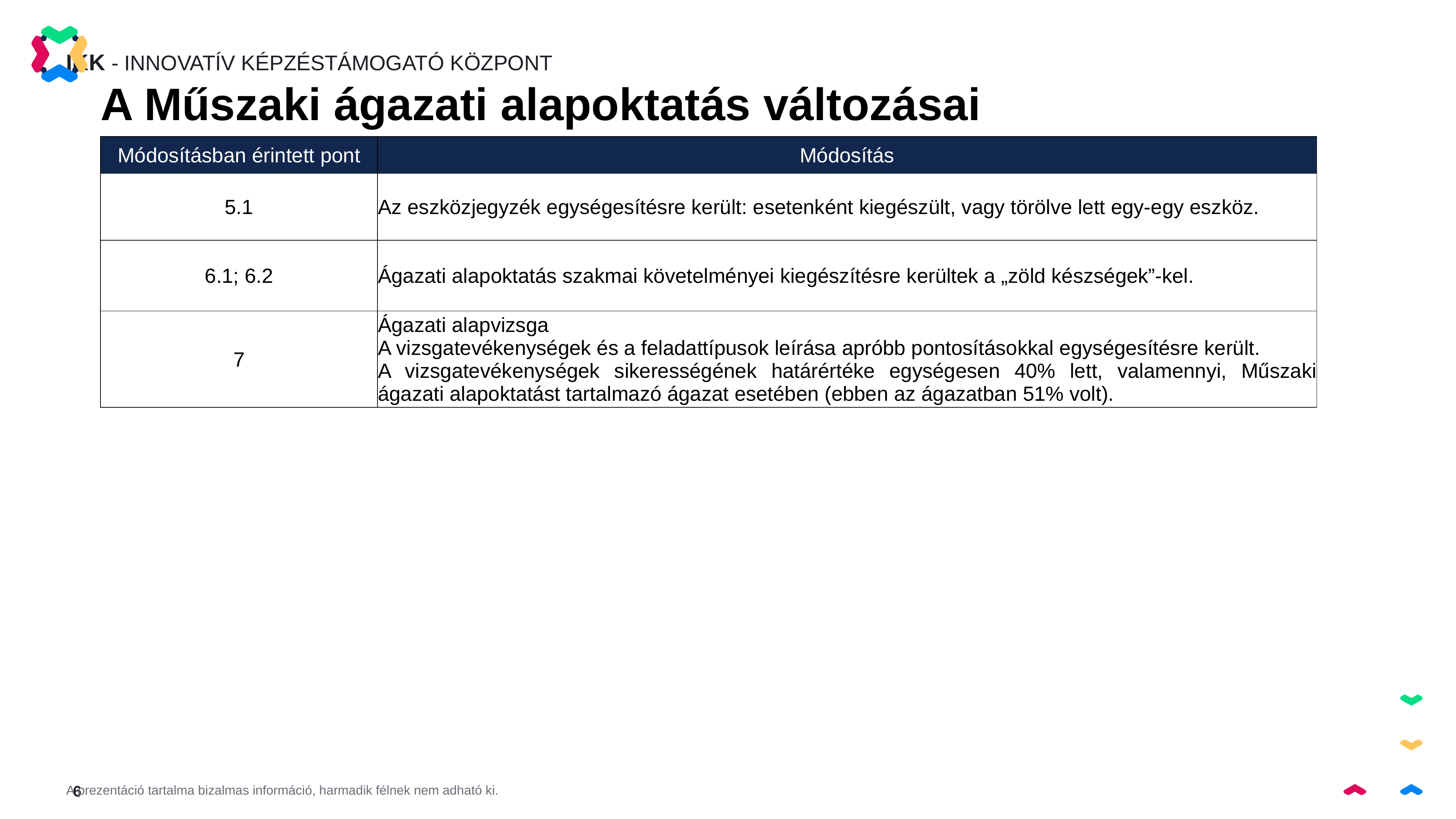

A Műszaki ágazati alapoktatás változásai

| Módosításban érintett pont | Módosítás |
| --- | --- |
| 5.1 | Az eszközjegyzék egységesítésre került: esetenként kiegészült, vagy törölve lett egy-egy eszköz. |
| 6.1; 6.2 | Ágazati alapoktatás szakmai követelményei kiegészítésre kerültek a „zöld készségek”-kel. |
| 7 | Ágazati alapvizsga A vizsgatevékenységek és a feladattípusok leírása apróbb pontosításokkal egységesítésre került. A vizsgatevékenységek sikerességének határértéke egységesen 40% lett, valamennyi, Műszaki ágazati alapoktatást tartalmazó ágazat esetében (ebben az ágazatban 51% volt). |